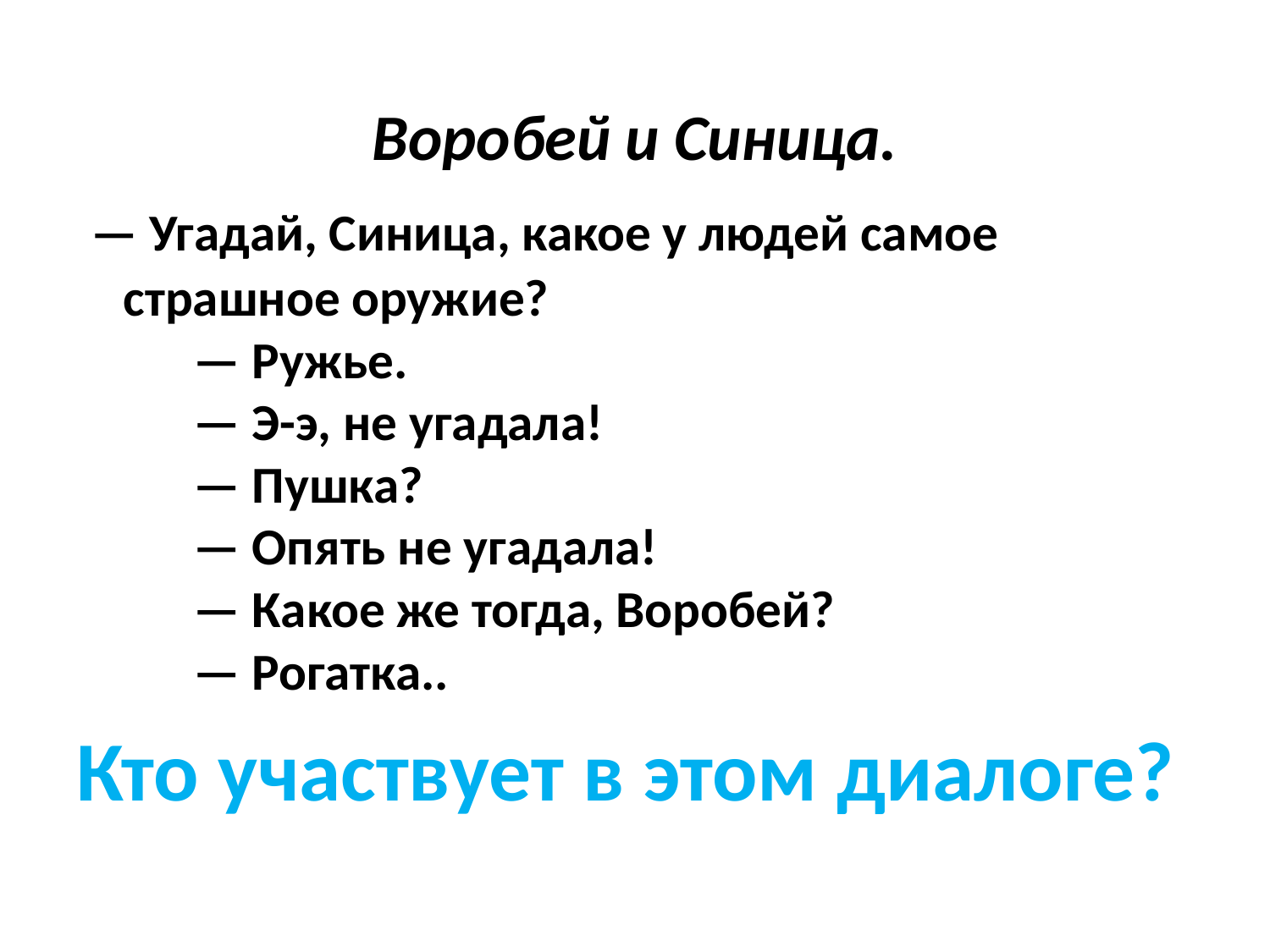

Воробей и Синица.
 — Угадай, Синица, какое у людей самое страшное оружие?
      — Ружье.
      — Э-э, не угадала!
      — Пушка?
      — Опять не угадала!
      — Какое же тогда, Воробей?
      — Рогатка..
Кто участвует в этом диалоге?